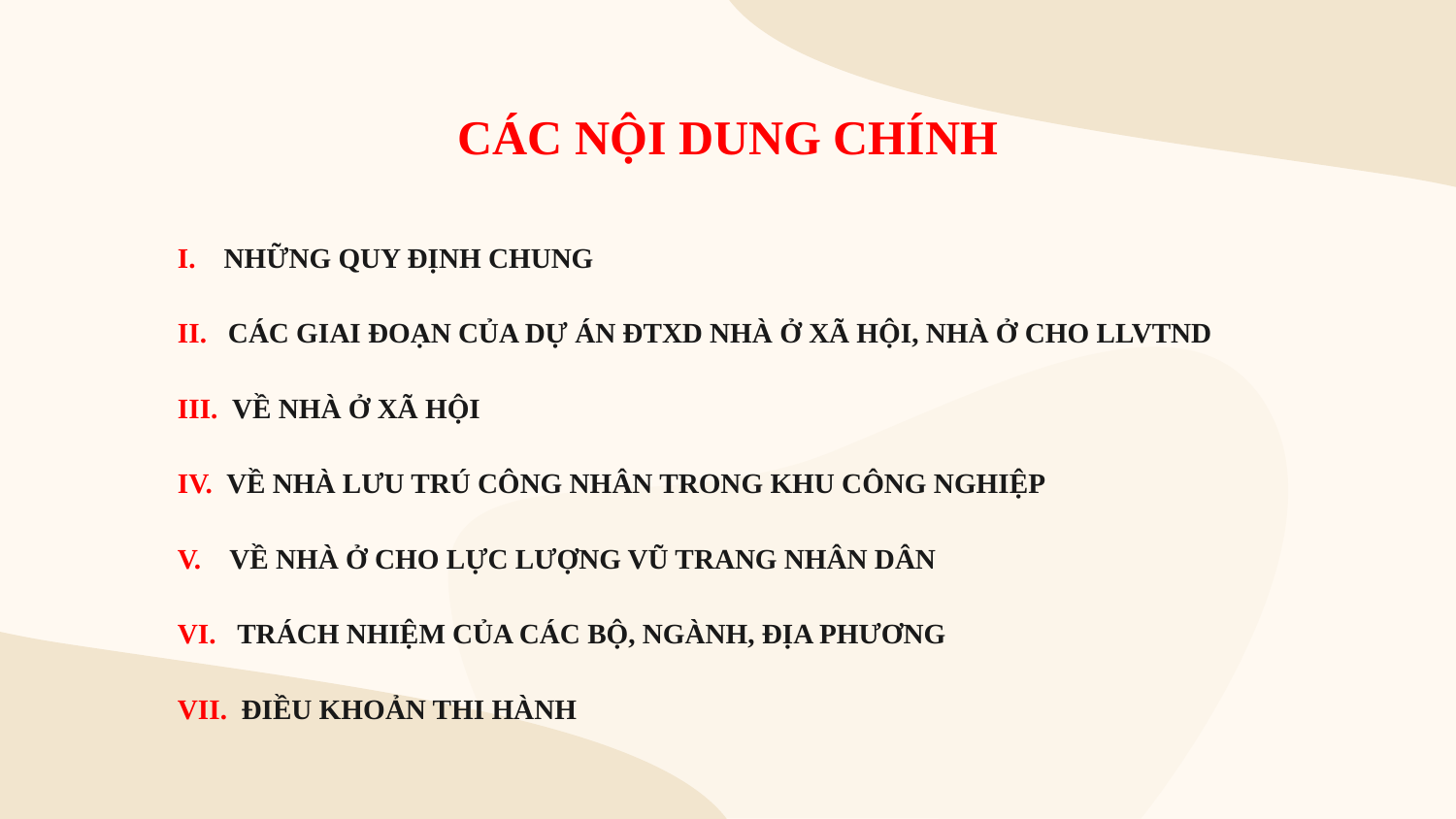

# CÁC NỘI DUNG CHÍNH
I.    NHỮNG QUY ĐỊNH CHUNG
II.   CÁC GIAI ĐOẠN CỦA DỰ ÁN ĐTXD NHÀ Ở XÃ HỘI, NHÀ Ở CHO LLVTND
III.  VỀ NHÀ Ở XÃ HỘI
IV.  VỀ NHÀ LƯU TRÚ CÔNG NHÂN TRONG KHU CÔNG NGHIỆP
V.    VỀ NHÀ Ở CHO LỰC LƯỢNG VŨ TRANG NHÂN DÂN
VI.   TRÁCH NHIỆM CỦA CÁC BỘ, NGÀNH, ĐỊA PHƯƠNG
VII.  ĐIỀU KHOẢN THI HÀNH